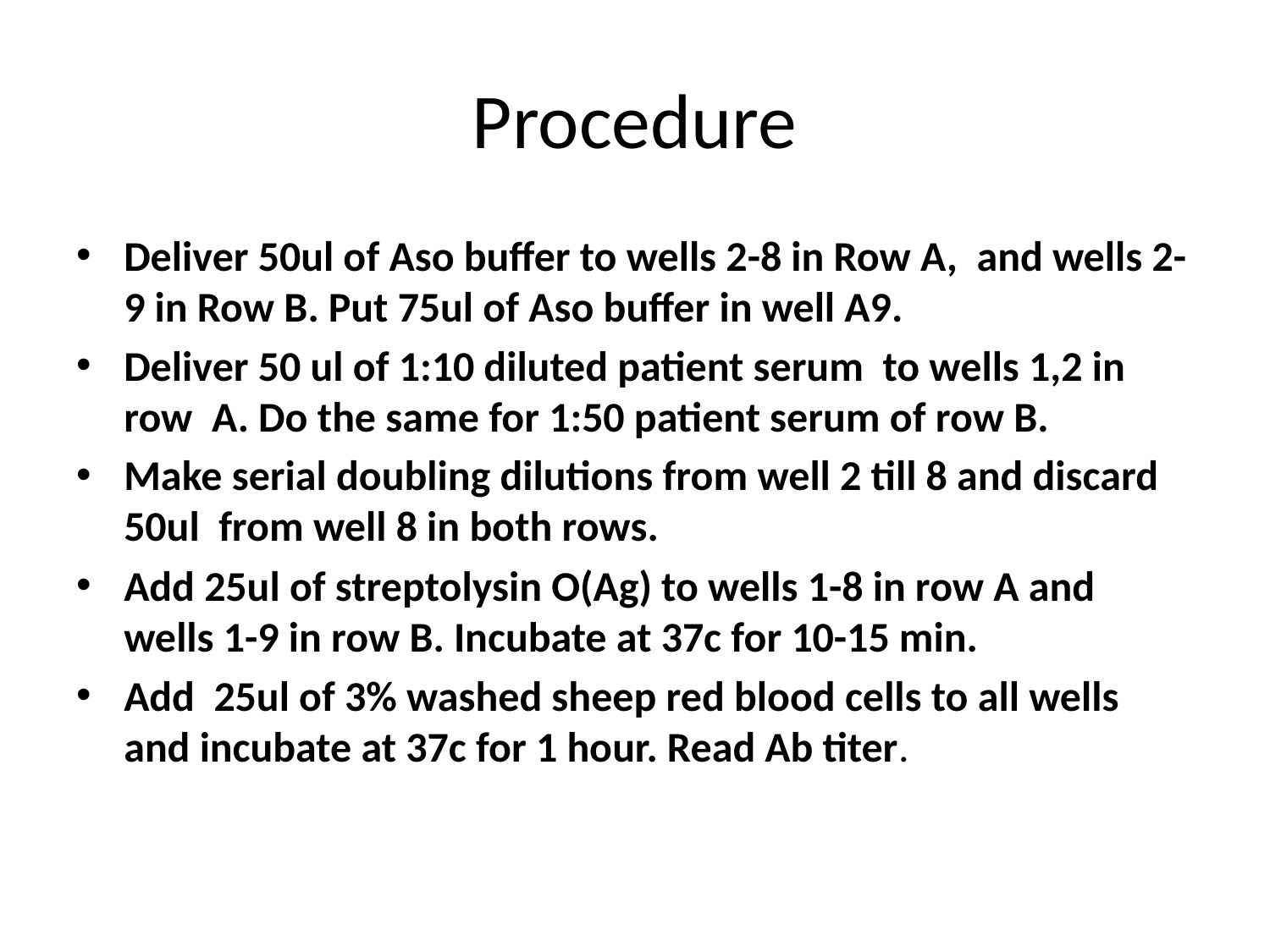

# Procedure
Deliver 50ul of Aso buffer to wells 2-8 in Row A,  and wells 2-9 in Row B. Put 75ul of Aso buffer in well A9.
Deliver 50 ul of 1:10 diluted patient serum  to wells 1,2 in row  A. Do the same for 1:50 patient serum of row B.
Make serial doubling dilutions from well 2 till 8 and discard 50ul  from well 8 in both rows.
Add 25ul of streptolysin O(Ag) to wells 1-8 in row A and wells 1-9 in row B. Incubate at 37c for 10-15 min.
Add  25ul of 3% washed sheep red blood cells to all wells and incubate at 37c for 1 hour. Read Ab titer.